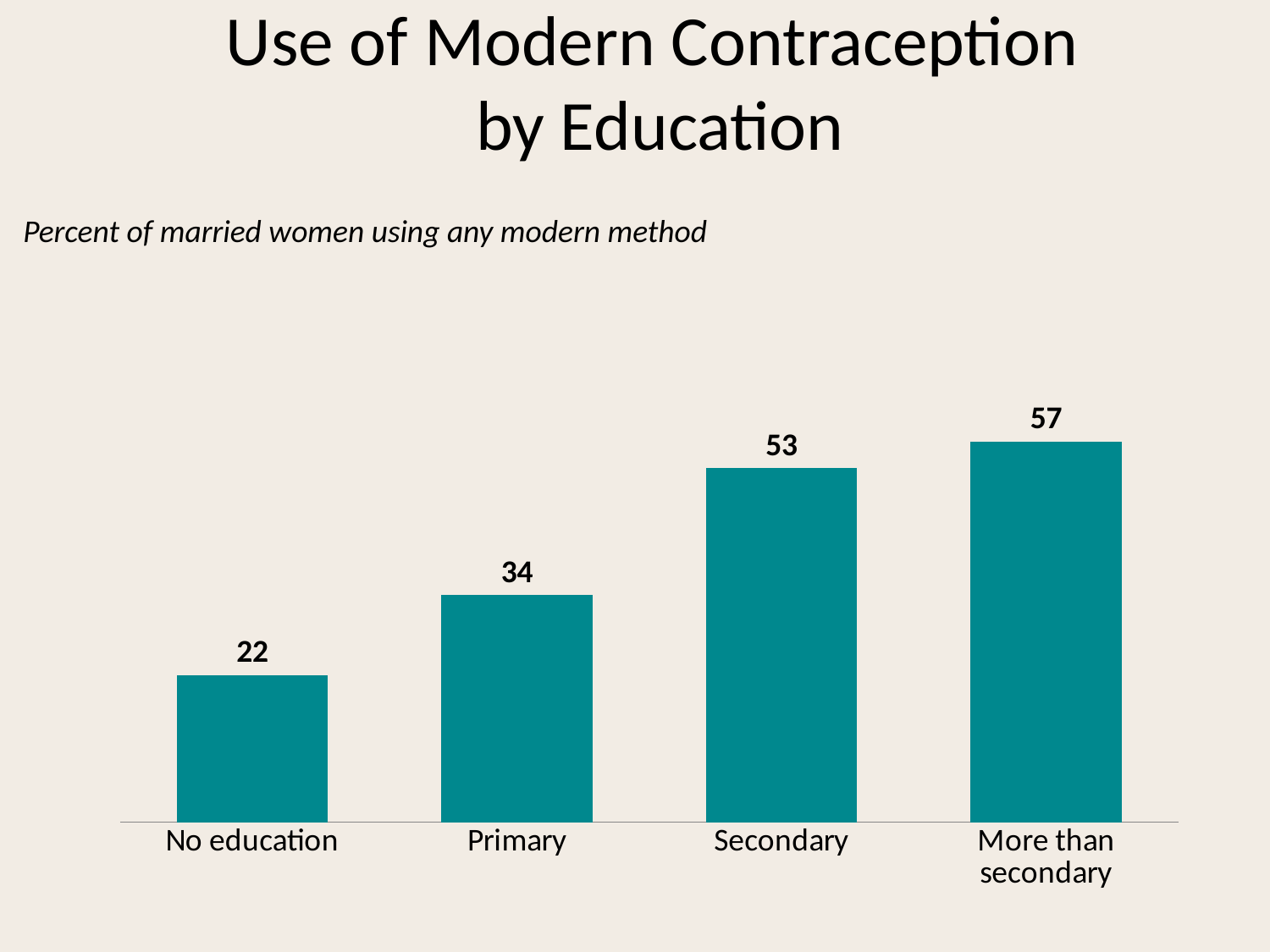

# Use of Modern Contraception by Education
Percent of married women using any modern method

### Chart

| Category |  |
|---|---|
| No education | 22.0 |
| Primary | 34.0 |
| Secondary | 53.0 |
| More than secondary | 57.0 |